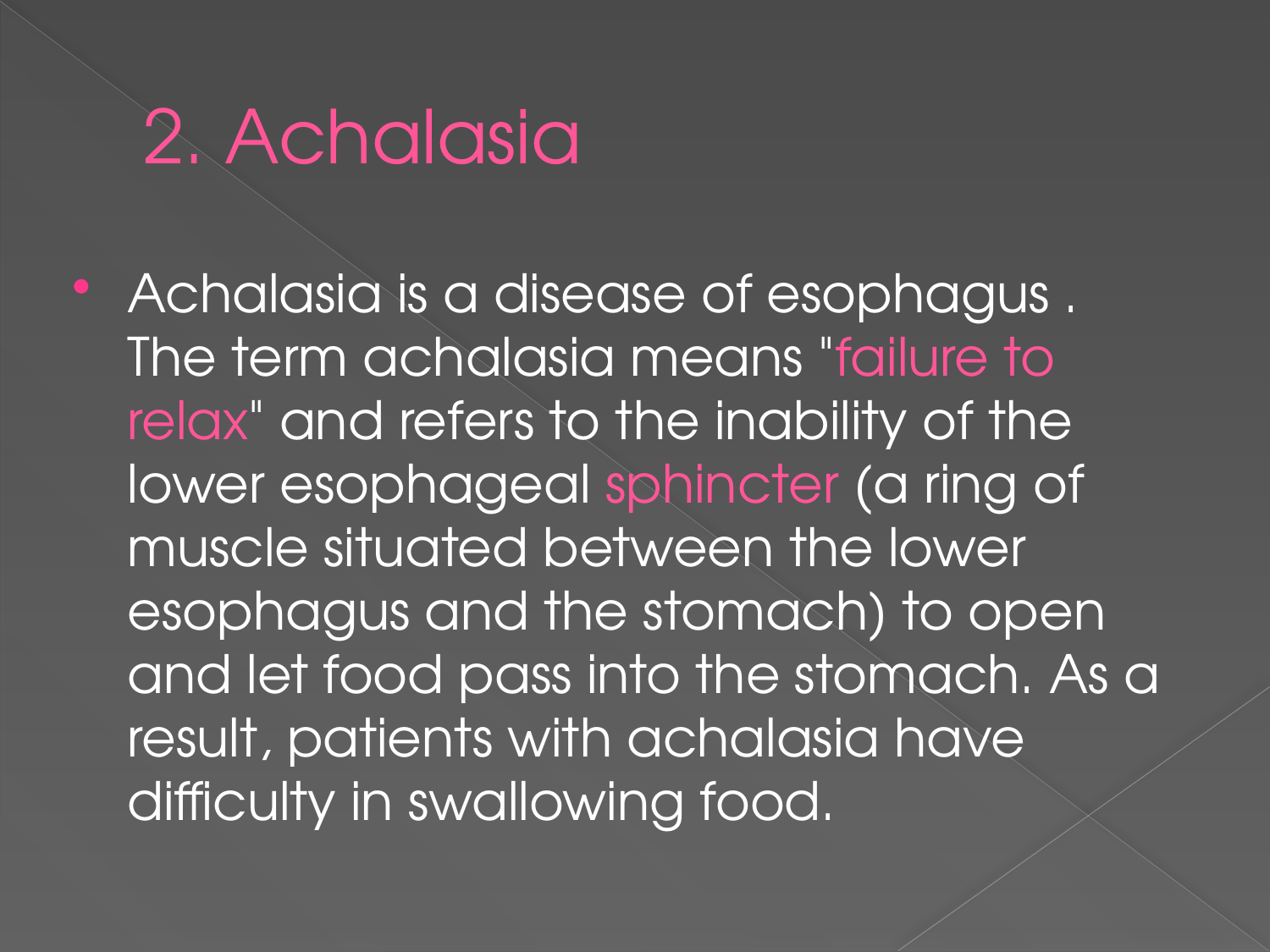

# 2. Achalasia
Achalasia is a disease of esophagus . The term achalasia means "failure to relax" and refers to the inability of the lower esophageal sphincter (a ring of muscle situated between the lower esophagus and the stomach) to open and let food pass into the stomach. As a result, patients with achalasia have difficulty in swallowing food.